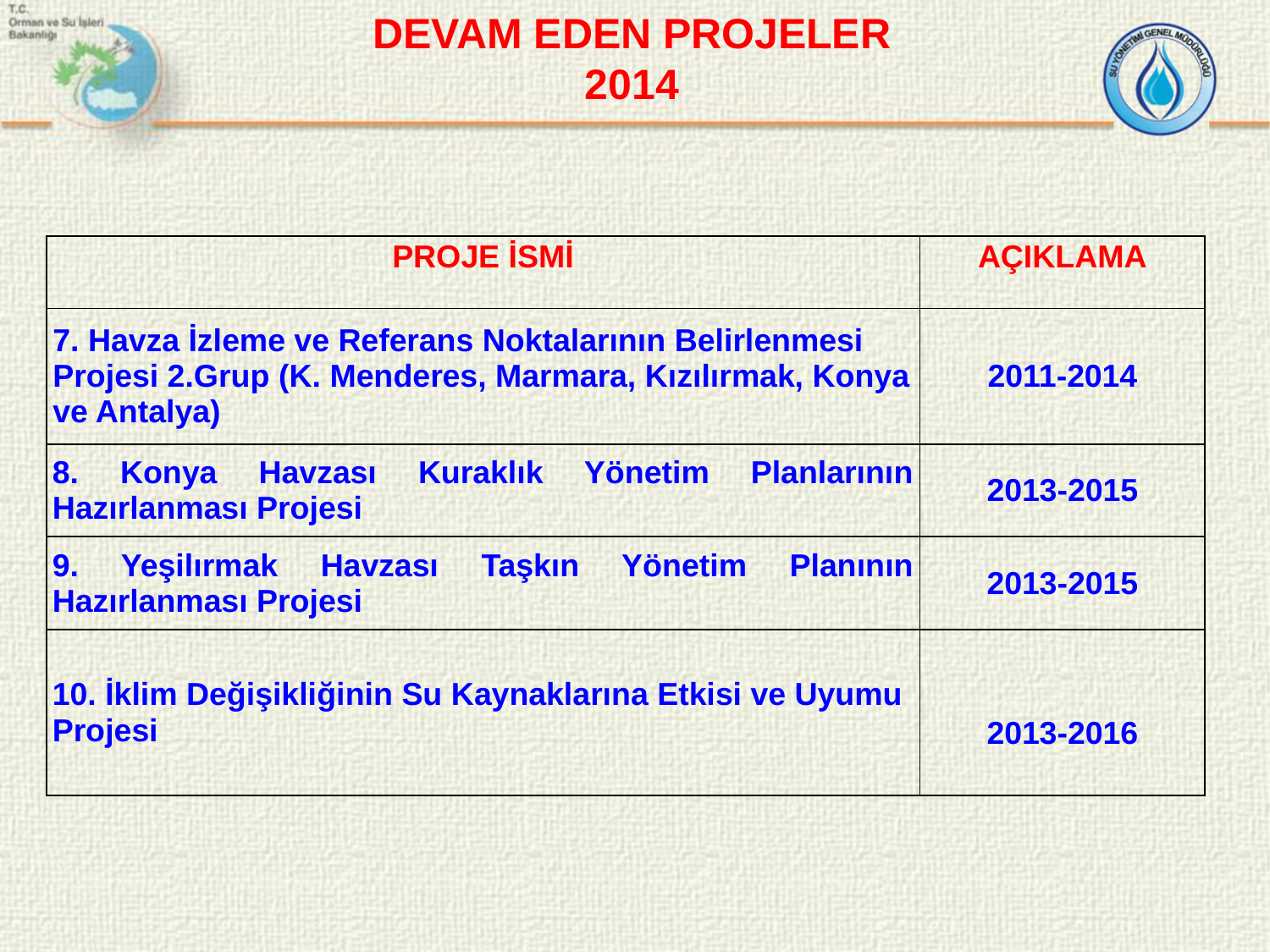

DEVAM EDEN PROJELER
2014
| PROJE İSMİ | AÇIKLAMA |
| --- | --- |
| 7. Havza İzleme ve Referans Noktalarının Belirlenmesi Projesi 2.Grup (K. Menderes, Marmara, Kızılırmak, Konya ve Antalya) | 2011-2014 |
| 8. Konya Havzası Kuraklık Yönetim Planlarının Hazırlanması Projesi | 2013-2015 |
| 9. Yeşilırmak Havzası Taşkın Yönetim Planının Hazırlanması Projesi | 2013-2015 |
| 10. İklim Değişikliğinin Su Kaynaklarına Etkisi ve Uyumu Projesi | 2013-2016 |